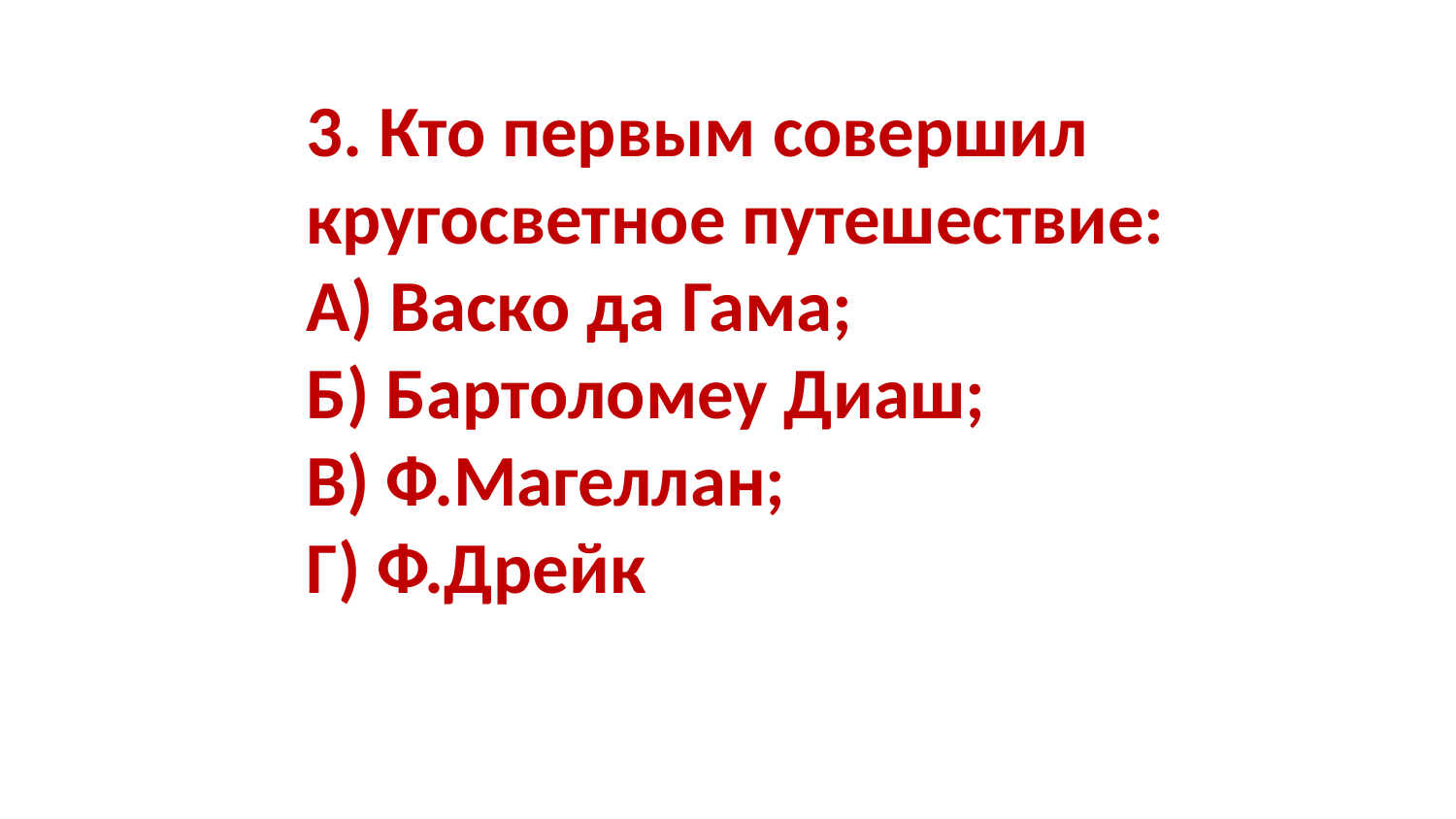

3. Кто первым совершил кругосветное путешествие:
А) Васко да Гама;
Б) Бартоломеу Диаш;
В) Ф.Магеллан;
Г) Ф.Дрейк